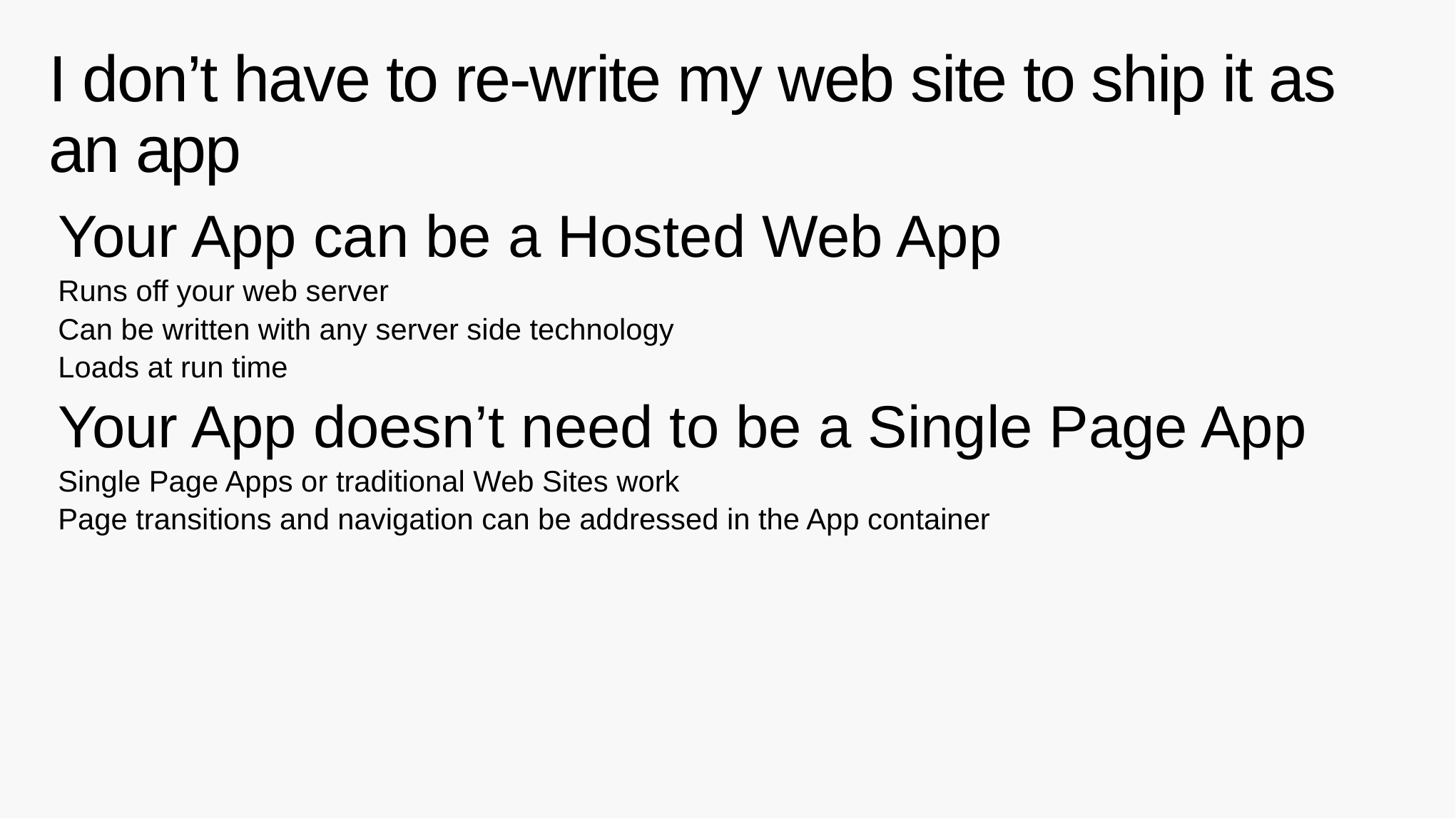

# I don’t have to re-write my web site to ship it as an app
Your App can be a Hosted Web App
Runs off your web server
Can be written with any server side technology
Loads at run time
Your App doesn’t need to be a Single Page App
Single Page Apps or traditional Web Sites work
Page transitions and navigation can be addressed in the App container